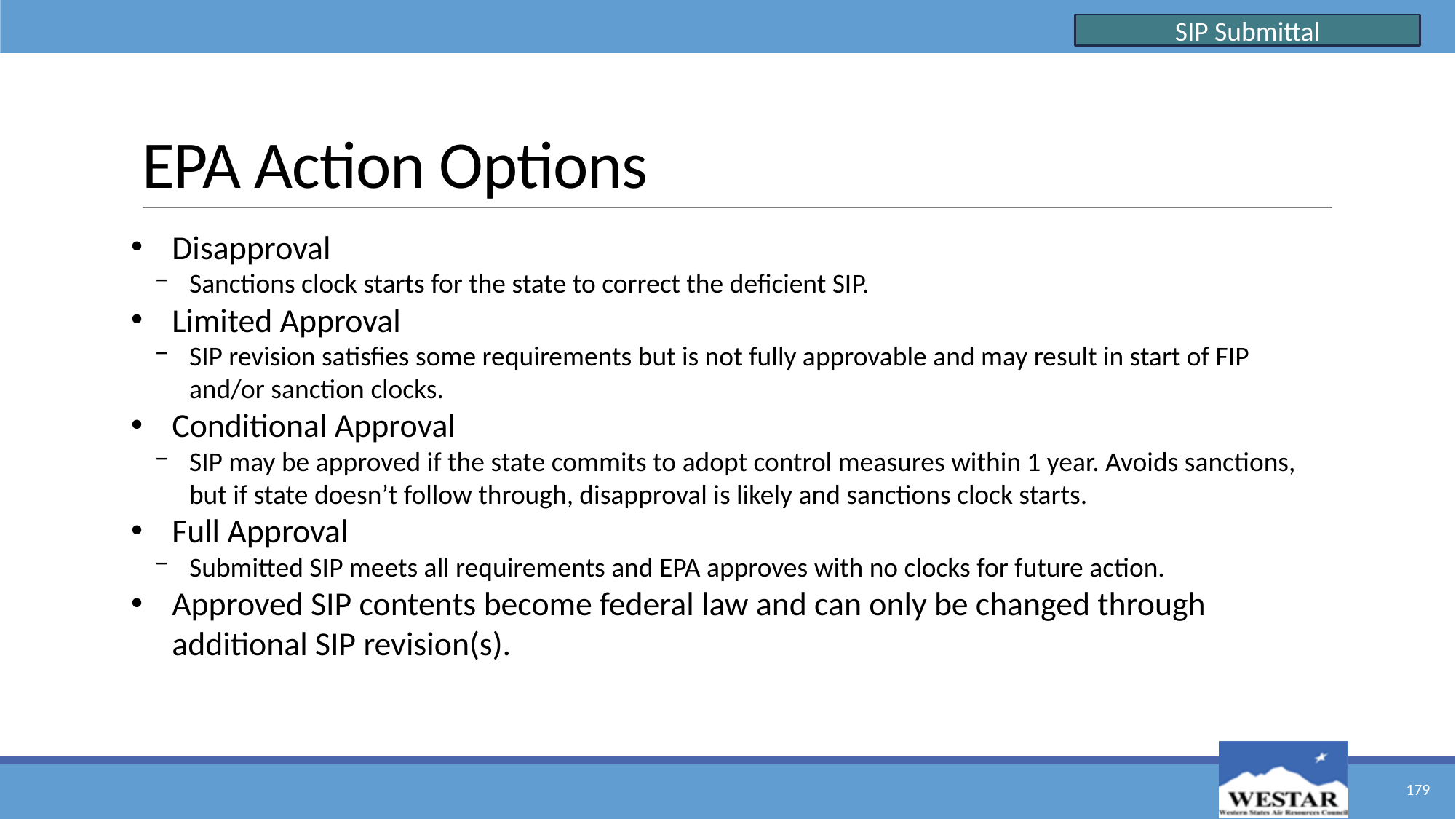

SIP Submittal
# EPA Action Options
Disapproval
Sanctions clock starts for the state to correct the deficient SIP.
Limited Approval
SIP revision satisfies some requirements but is not fully approvable and may result in start of FIP and/or sanction clocks.
Conditional Approval
SIP may be approved if the state commits to adopt control measures within 1 year. Avoids sanctions, but if state doesn’t follow through, disapproval is likely and sanctions clock starts.
Full Approval
Submitted SIP meets all requirements and EPA approves with no clocks for future action.
Approved SIP contents become federal law and can only be changed through additional SIP revision(s).

179